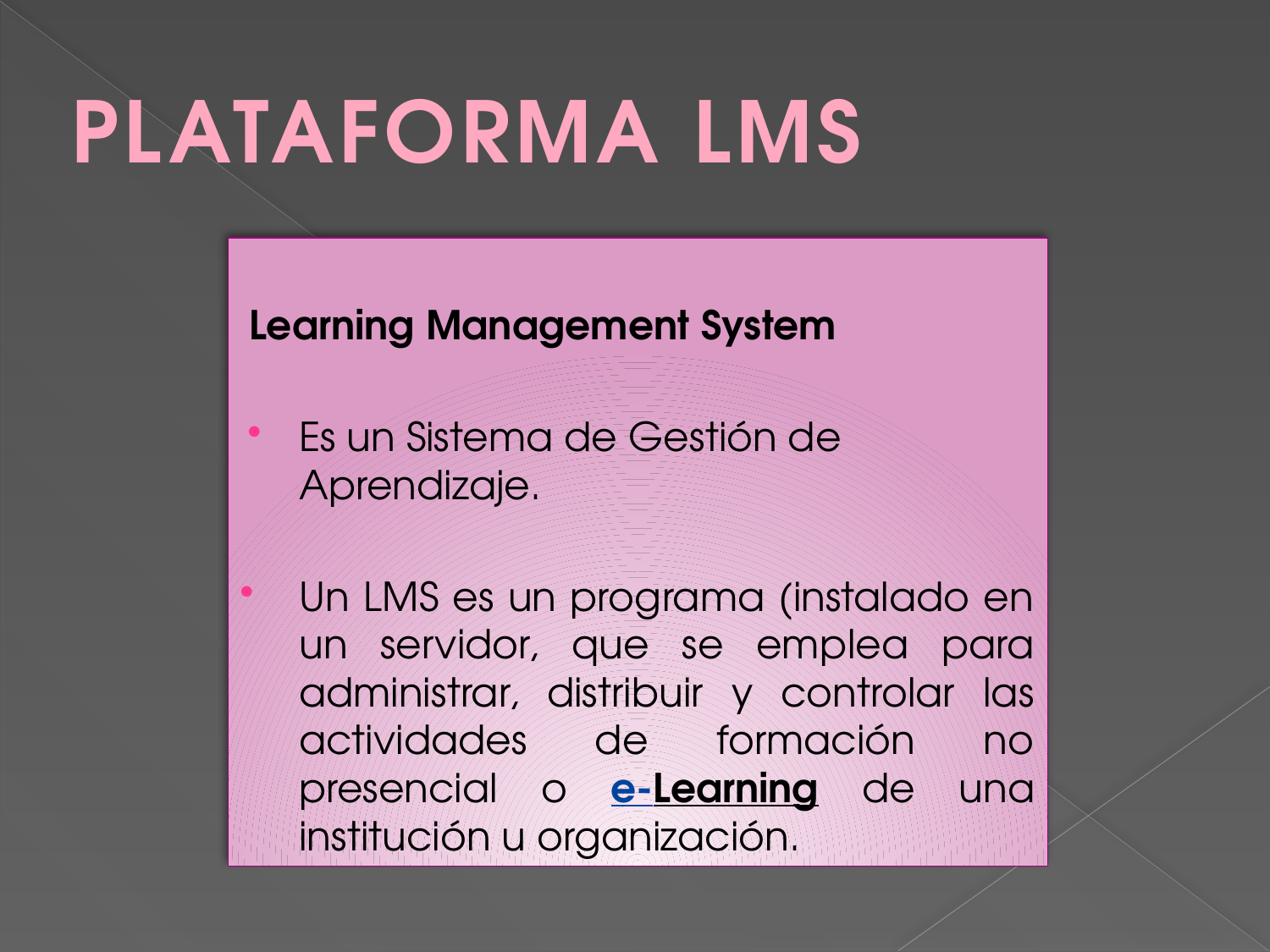

# Plataforma LMS

Learning Management System

Es un Sistema de Gestión de Aprendizaje.

Un LMS es un programa (instalado en un servidor, que se emplea para administrar, distribuir y controlar las actividades de formación no presencial o e-Learning de una institución u organización.